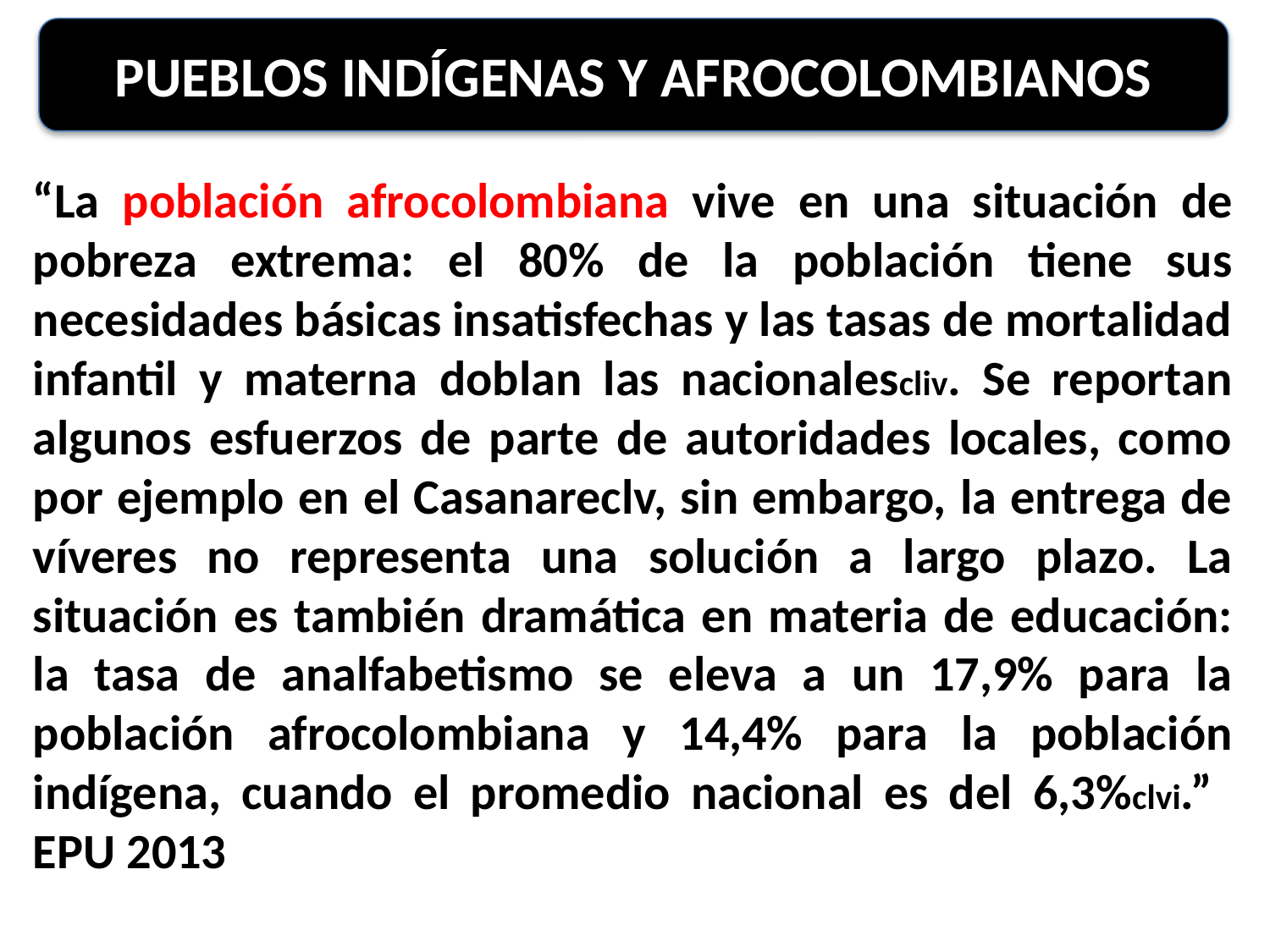

PUEBLOS INDÍGENAS Y AFROCOLOMBIANOS
“La población afrocolombiana vive en una situación de pobreza extrema: el 80% de la población tiene sus necesidades básicas insatisfechas y las tasas de mortalidad infantil y materna doblan las nacionalescliv. Se reportan algunos esfuerzos de parte de autoridades locales, como por ejemplo en el Casanareclv, sin embargo, la entrega de víveres no representa una solución a largo plazo. La situación es también dramática en materia de educación: la tasa de analfabetismo se eleva a un 17,9% para la población afrocolombiana y 14,4% para la población indígena, cuando el promedio nacional es del 6,3%clvi.”  EPU 2013